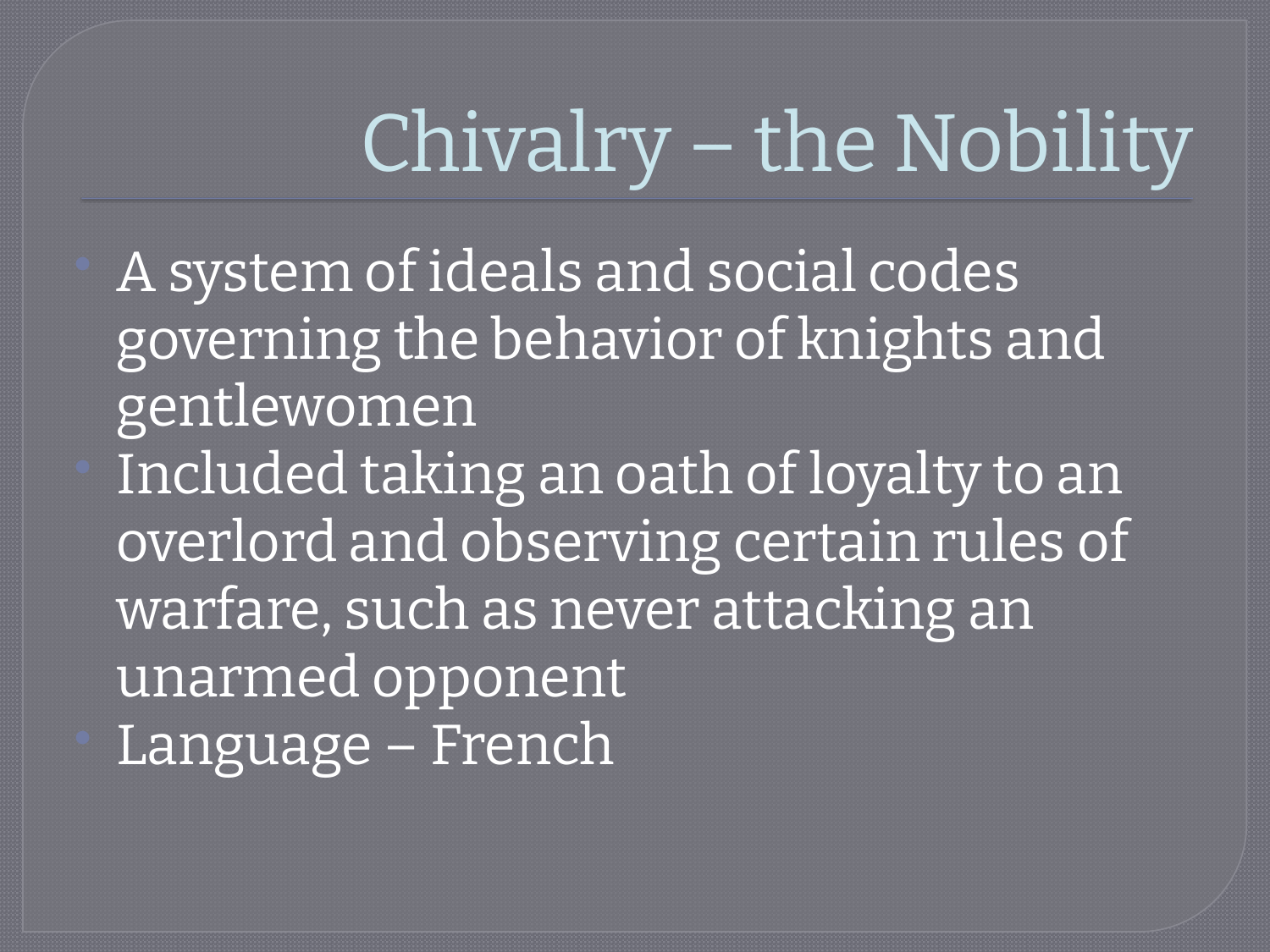

# Chivalry – the Nobility
A system of ideals and social codes governing the behavior of knights and gentlewomen
Included taking an oath of loyalty to an overlord and observing certain rules of warfare, such as never attacking an unarmed opponent
Language – French